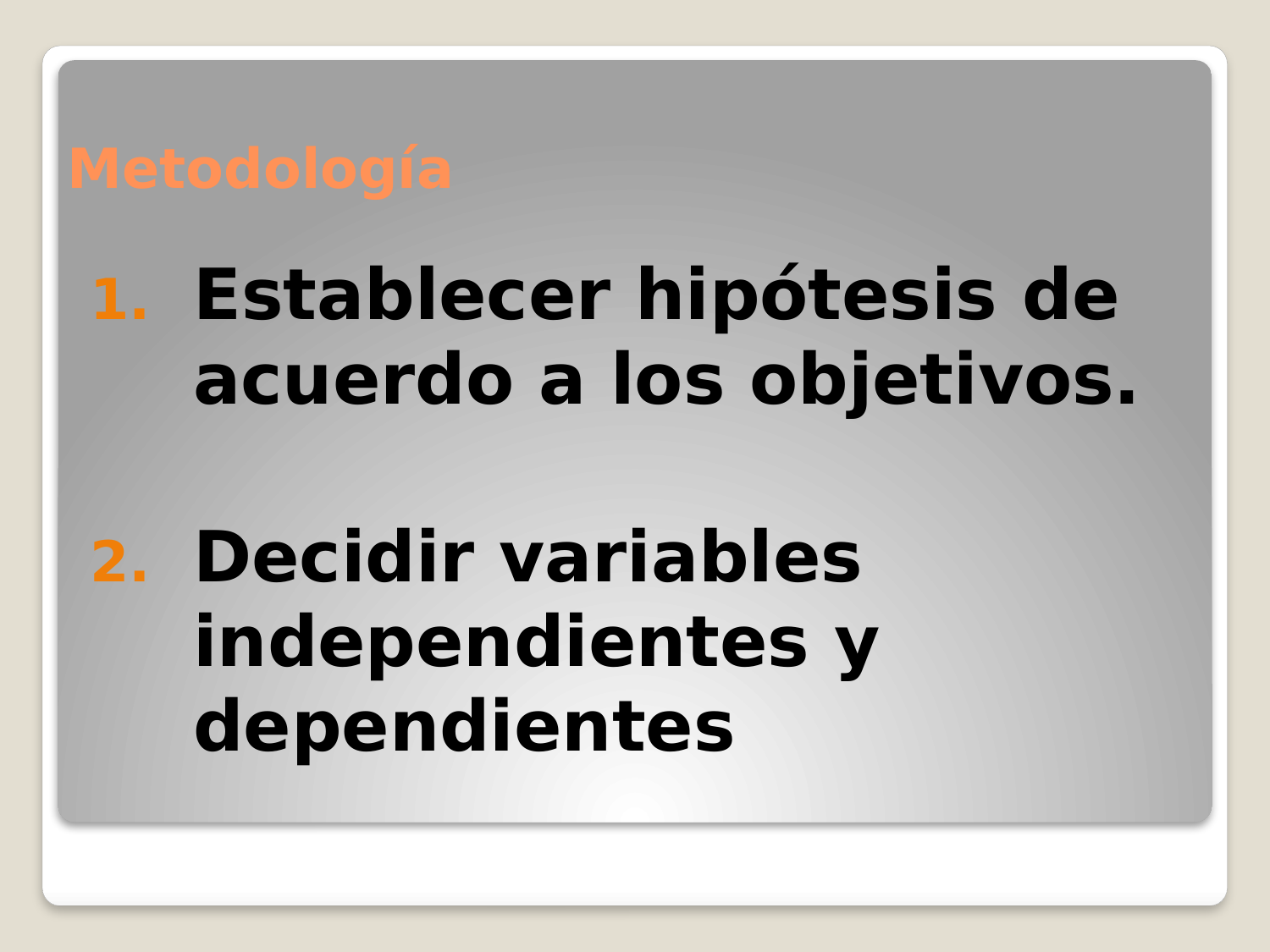

# Metodología
Establecer hipótesis de acuerdo a los objetivos.

Decidir variables independientes y dependientes